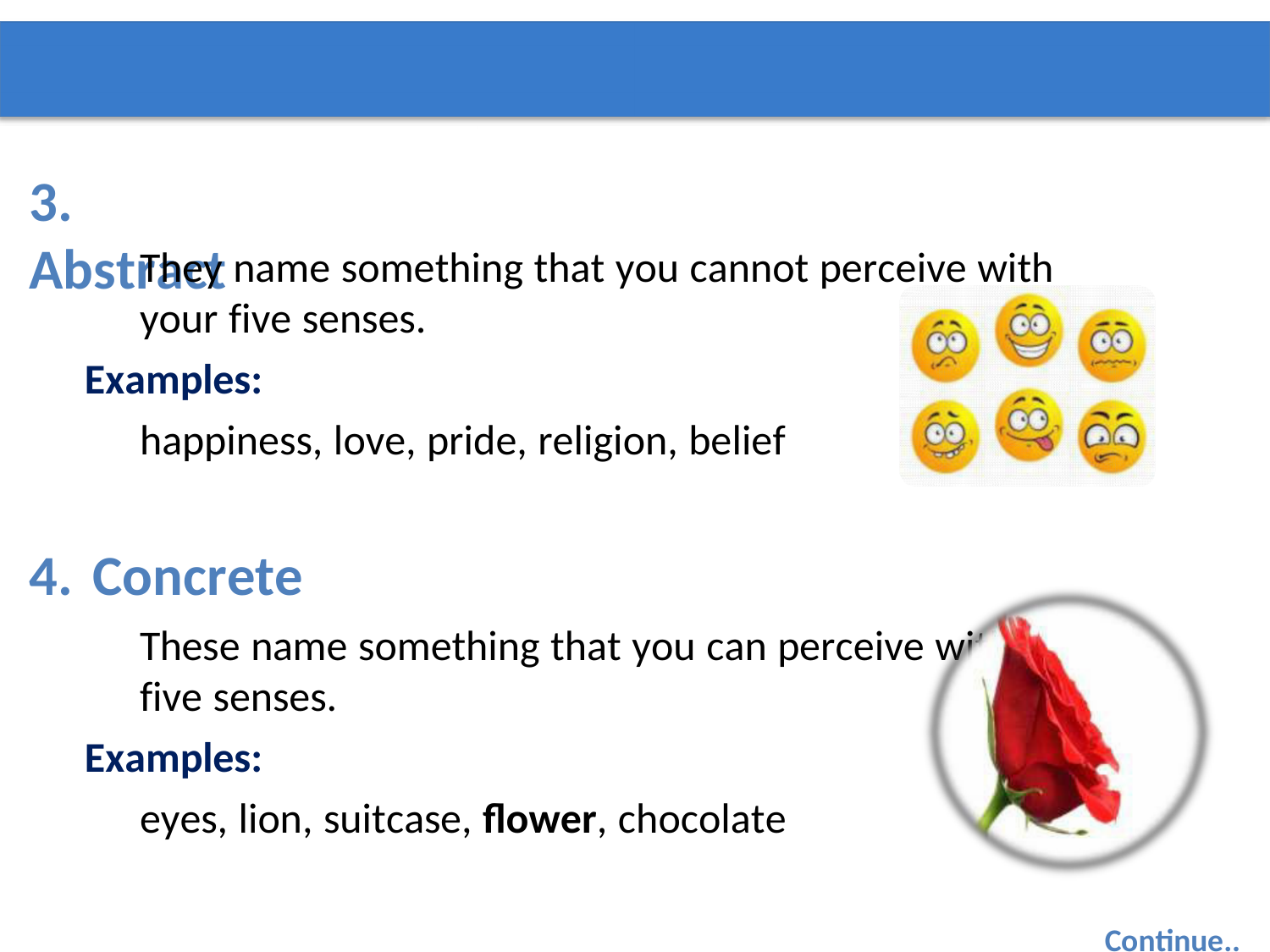

3.	Abstract
They name something that you cannot perceive with
your five senses.
Examples:
happiness, love, pride, religion, belief

4. Concrete
These name something that you can perceive with your
five senses.
Examples:
eyes, lion, suitcase, flower, chocolate

Continue..